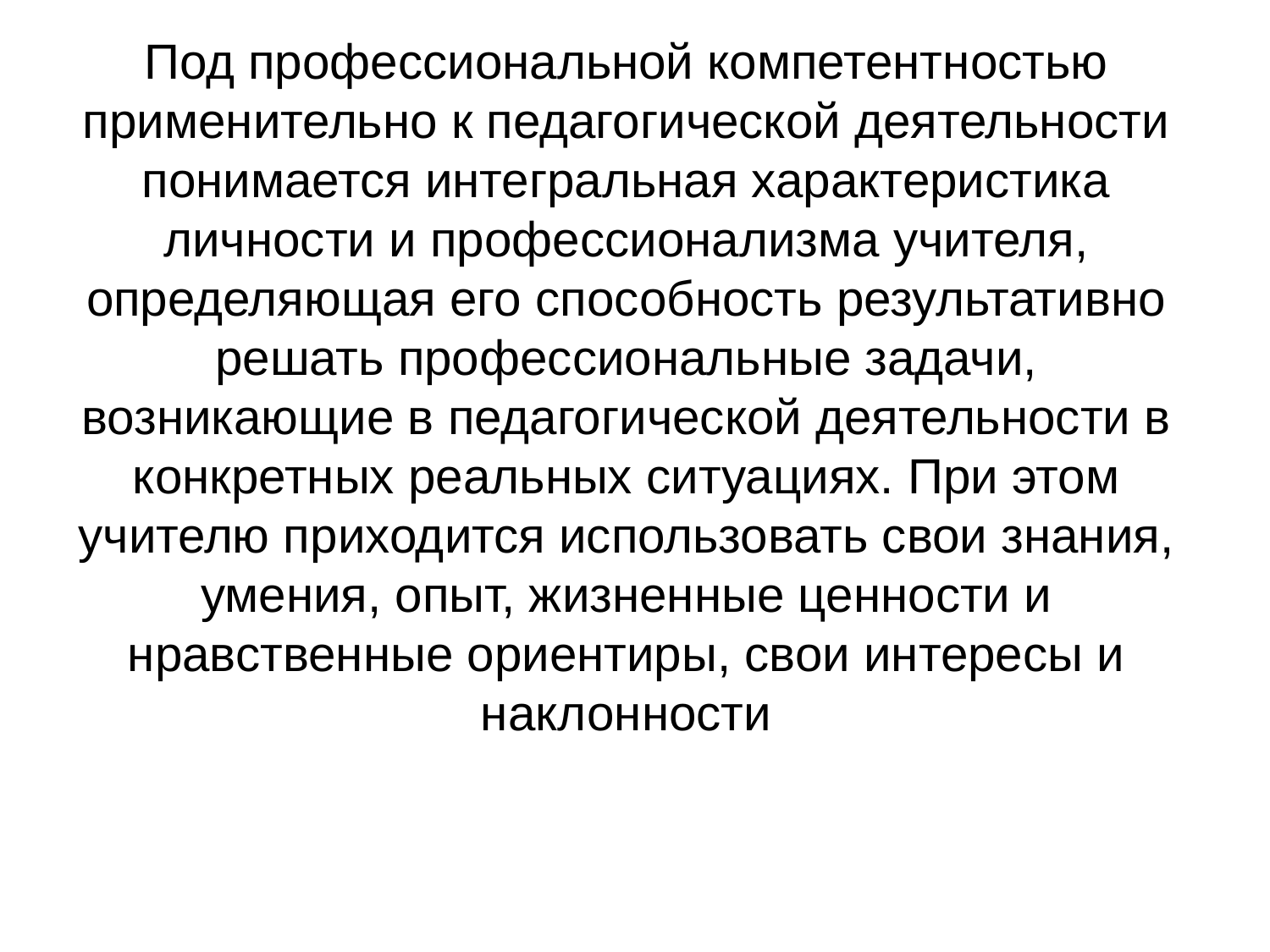

# Под профессиональной компетентностью применительно к педагогической деятельности понимается интегральная характеристика личности и профессионализма учителя, определяющая его способность результативно решать профессиональные задачи, возникающие в педагогической деятельности в конкретных реальных ситуациях. При этом учителю приходится использовать свои знания, умения, опыт, жизненные ценности и нравственные ориентиры, свои интересы и наклонности